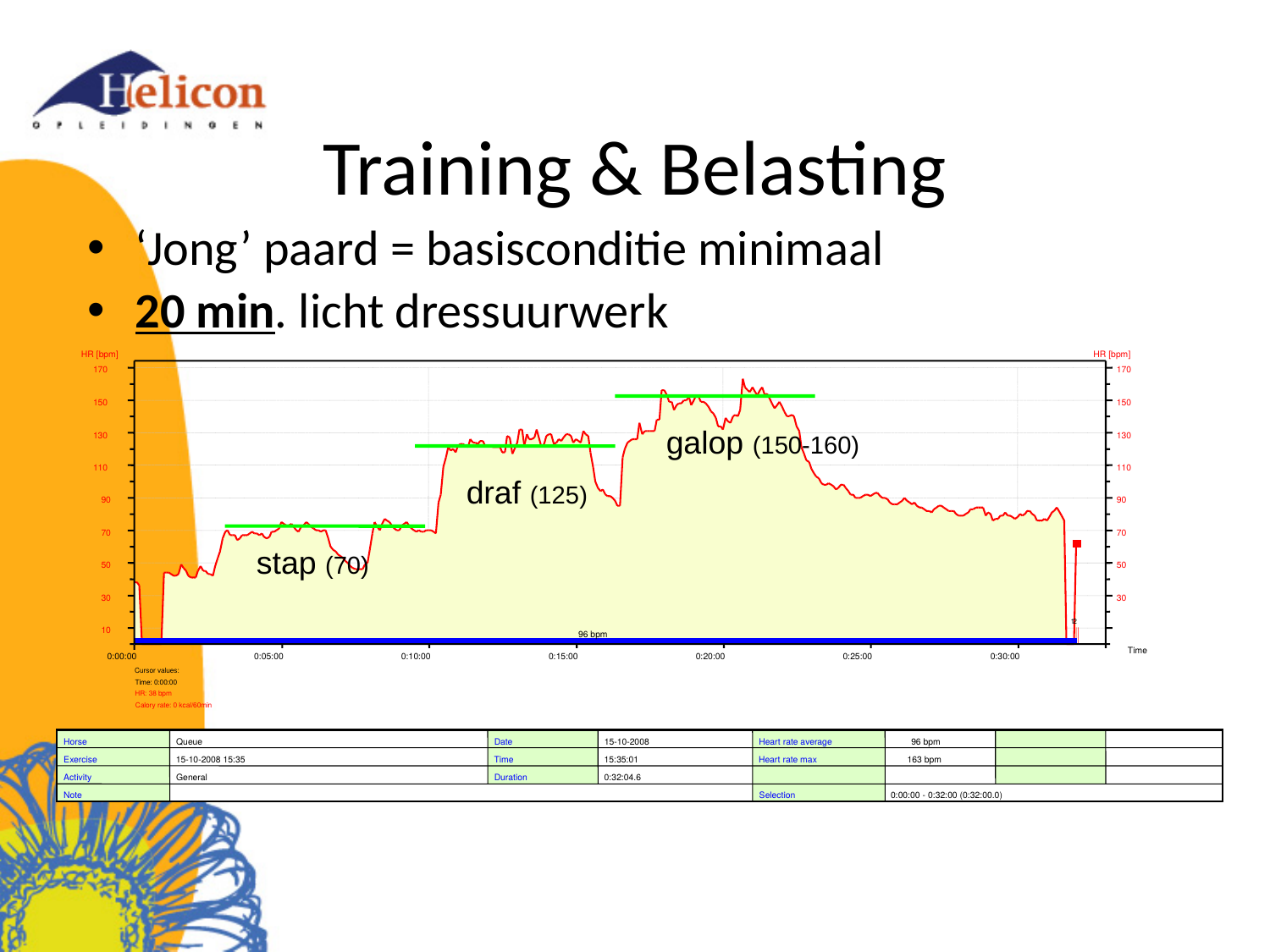

# Training & Belasting
‘Jong’ paard = basisconditie minimaal
20 min. licht dressuurwerk

HR [bpm]
HR [bpm]
170
170

150
150

130

130

110
110

90
90

70
70

50
50

30
30

10

Time
0:00:00
0:05:00
0:10:00
0:15:00
0:20:00
0:25:00
0:30:00

Horse
Queue
Date
15-10-2008
Heart rate average
96 bpm

Exercise
15-10-2008 15:35
Time
15:35:01
Heart rate max
163 bpm

Activity
General
Duration
0:32:04.6

Note
Selection
0:00:00 - 0:32:00 (0:32:00.0)

1
2

96 bpm

Cursor values:
Time: 0:00:00
HR: 38 bpm
Calory rate: 0 kcal/60min

 galop (150-160)

 draf (125)

 stap (70)